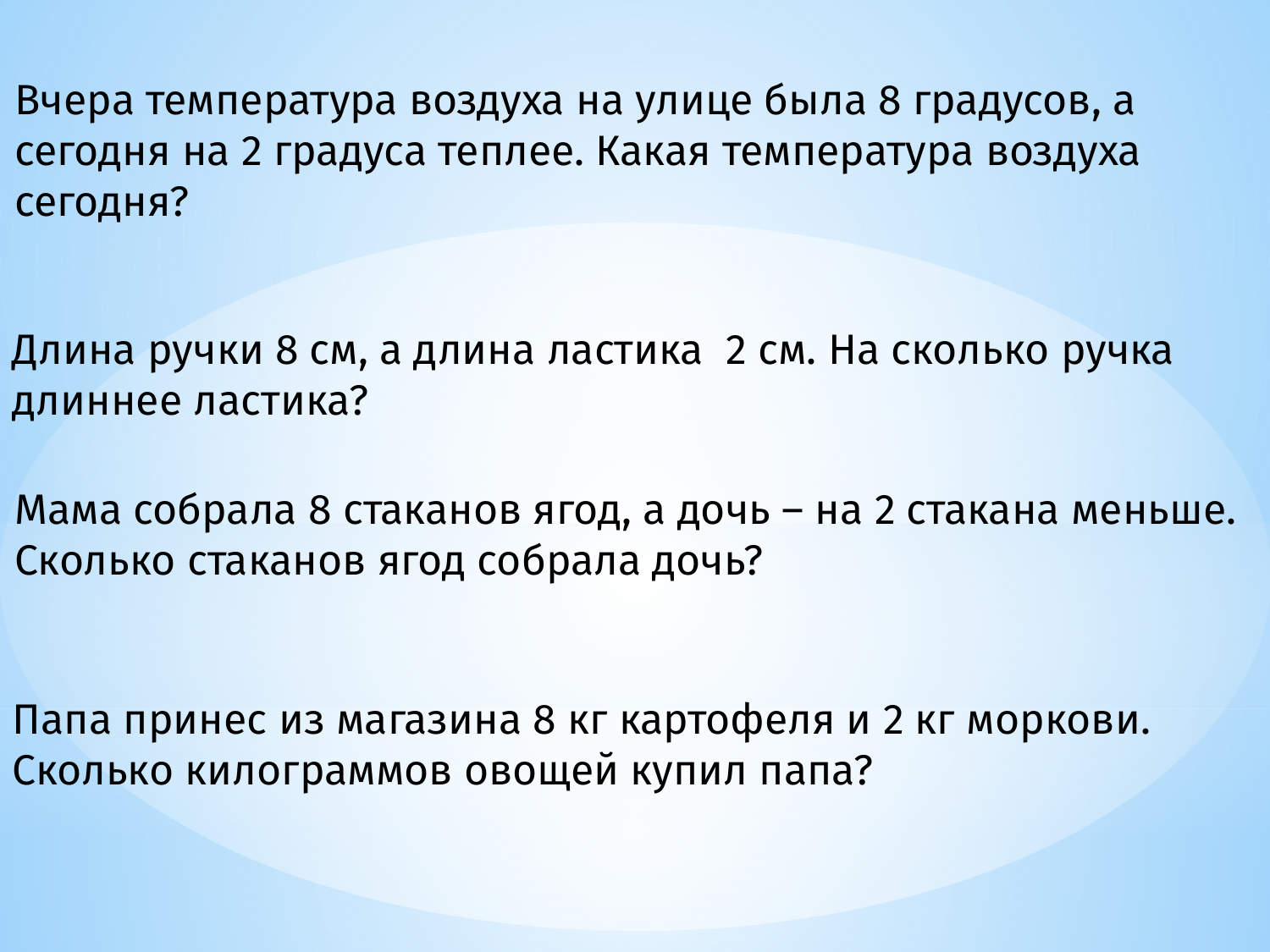

Вчера температура воздуха на улице была 8 градусов, а сегодня на 2 градуса теплее. Какая температура воздуха сегодня?
Длина ручки 8 см, а длина ластика  2 см. На сколько ручка длиннее ластика?
Мама собрала 8 стаканов ягод, а дочь – на 2 стакана меньше. Сколько стаканов ягод собрала дочь?
Папа принес из магазина 8 кг картофеля и 2 кг моркови. Сколько килограммов овощей купил папа?